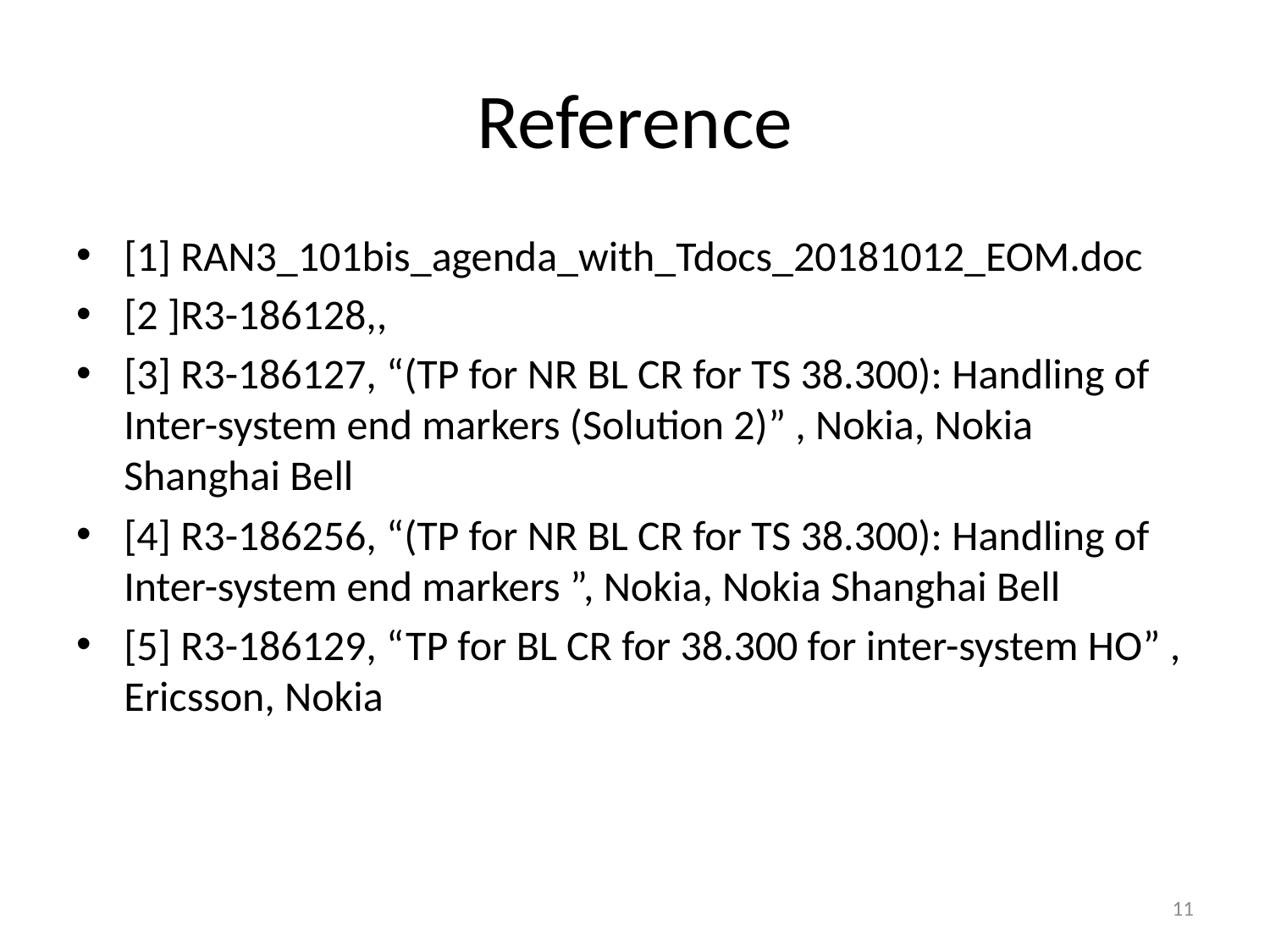

# Reference
[1] RAN3_101bis_agenda_with_Tdocs_20181012_EOM.doc
[2 ]R3-186128,,
[3] R3-186127, “(TP for NR BL CR for TS 38.300): Handling of Inter-system end markers (Solution 2)” , Nokia, Nokia Shanghai Bell
[4] R3-186256, “(TP for NR BL CR for TS 38.300): Handling of Inter-system end markers ”, Nokia, Nokia Shanghai Bell
[5] R3-186129, “TP for BL CR for 38.300 for inter-system HO” , Ericsson, Nokia
11